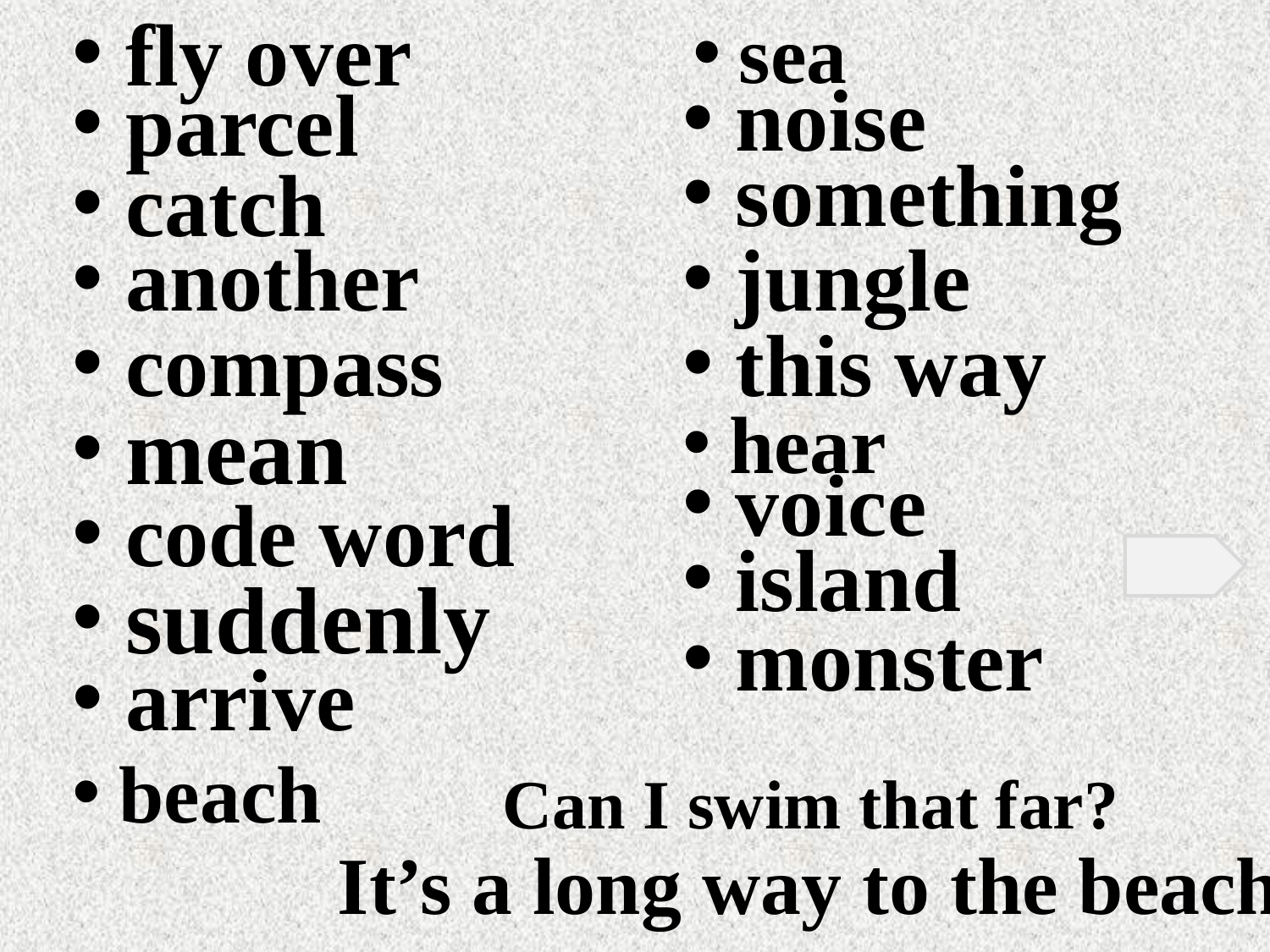

fly over
 sea
 parcel
 noise
 something
 catch
 another
 jungle
 compass
 this way
 mean
 hear
 voice
 code word
 island

 suddenly
 monster
 arrive
Can I swim that far?
 beach
It’s a long way to the beach.